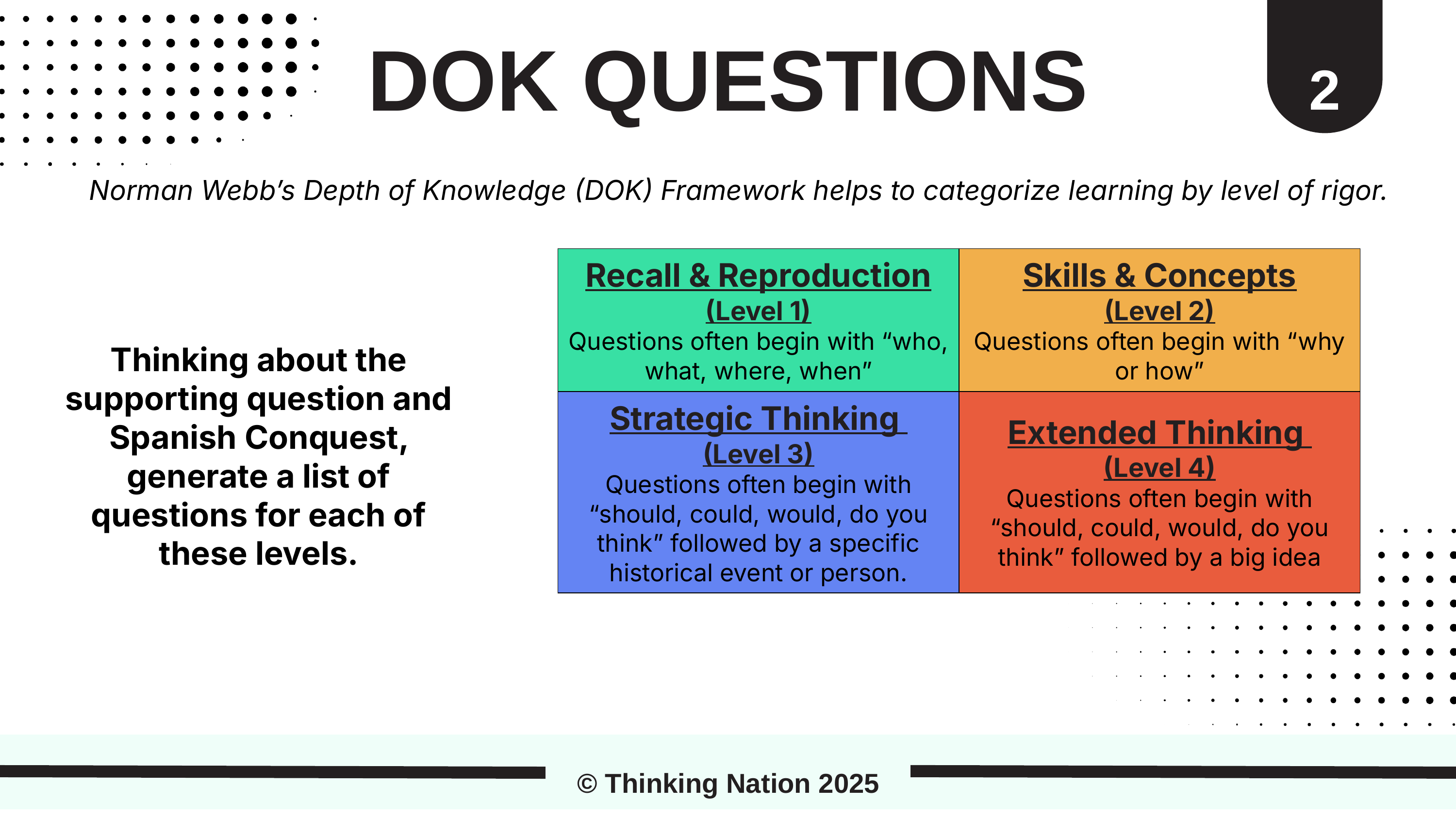

2
DOK QUESTIONS
Norman Webb’s Depth of Knowledge (DOK) Framework helps to categorize learning by level of rigor.

| Recall & Reproduction (Level 1) Questions often begin with “who, what, where, when” | Skills & Concepts (Level 2) Questions often begin with “why or how” |
| --- | --- |
| Strategic Thinking (Level 3) Questions often begin with “should, could, would, do you think” followed by a specific historical event or person. | Extended Thinking (Level 4) Questions often begin with “should, could, would, do you think” followed by a big idea |
Thinking about the supporting question and Spanish Conquest, generate a list of questions for each of these levels.

© Thinking Nation 2025